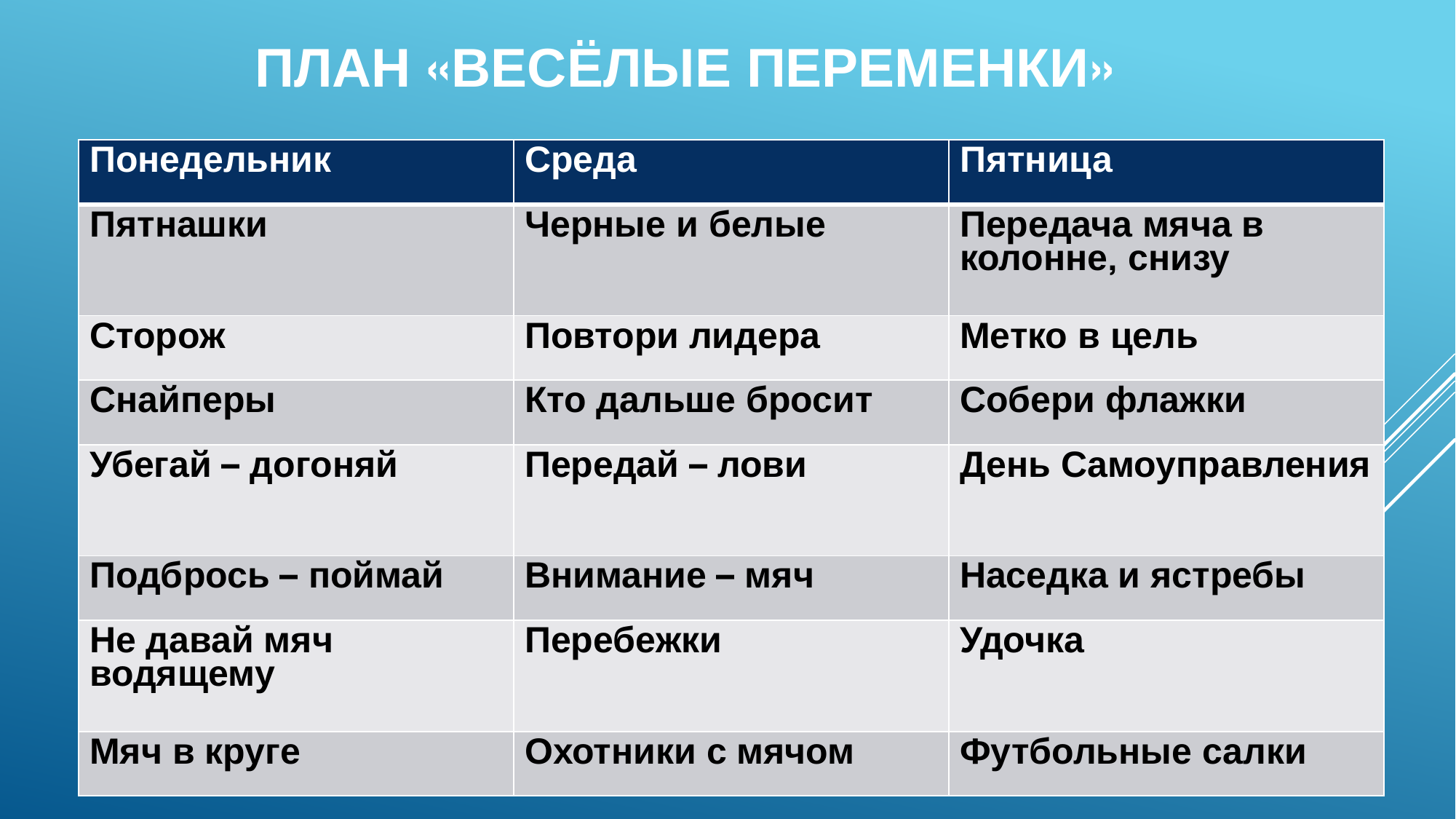

# План «Весёлые переменки»
| Понедельник | Среда | Пятница |
| --- | --- | --- |
| Пятнашки | Черные и белые | Передача мяча в колонне, снизу |
| Сторож | Повтори лидера | Метко в цель |
| Снайперы | Кто дальше бросит | Собери флажки |
| Убегай – догоняй | Передай – лови | День Самоуправления |
| Подбрось – поймай | Внимание – мяч | Наседка и ястребы |
| Не давай мяч водящему | Перебежки | Удочка |
| Мяч в круге | Охотники с мячом | Футбольные салки |